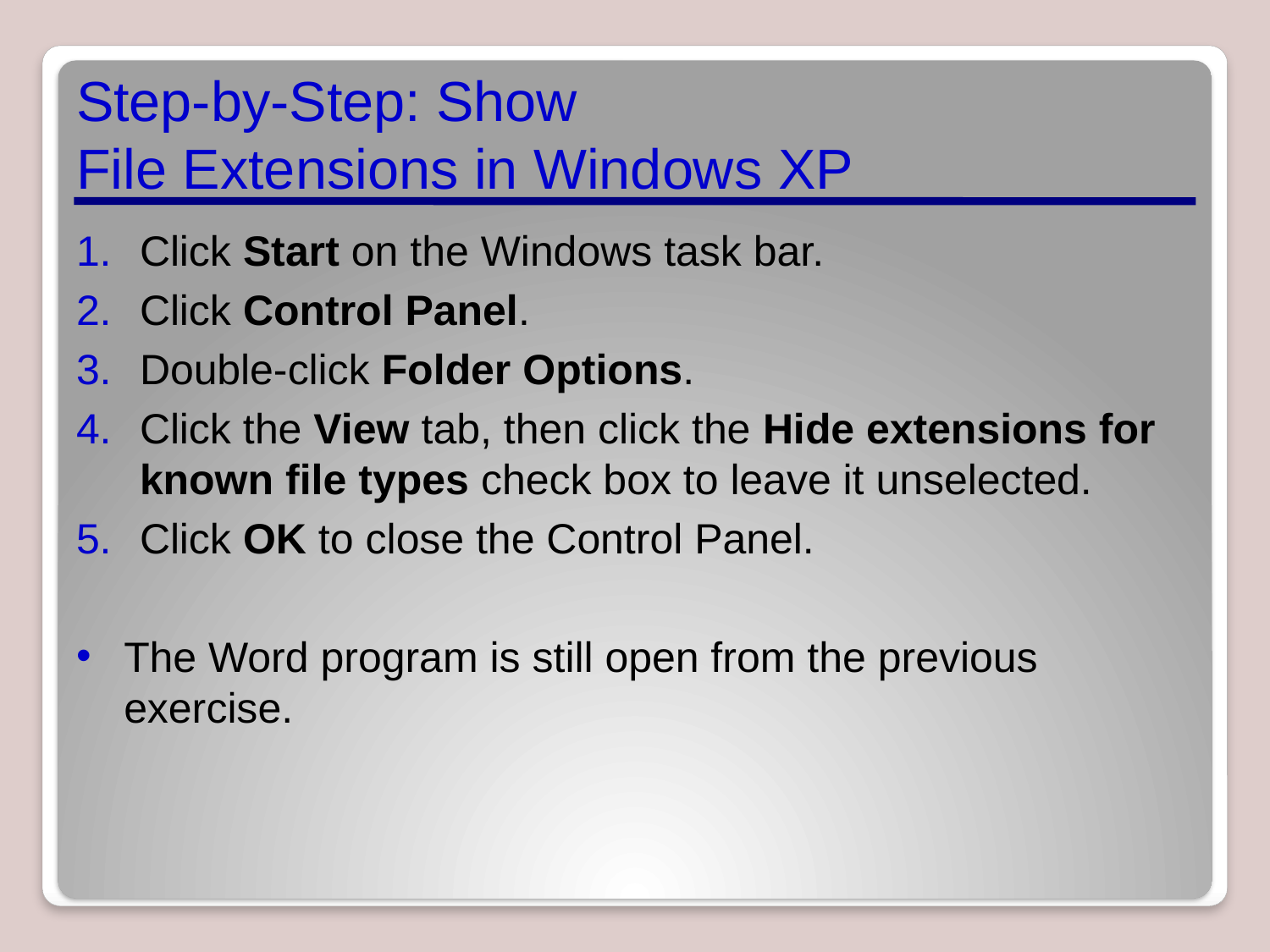

# Step-by-Step: Show File Extensions in Windows XP
Click Start on the Windows task bar.
Click Control Panel.
Double-click Folder Options.
Click the View tab, then click the Hide extensions for known file types check box to leave it unselected.
Click OK to close the Control Panel.

The Word program is still open from the previous exercise.